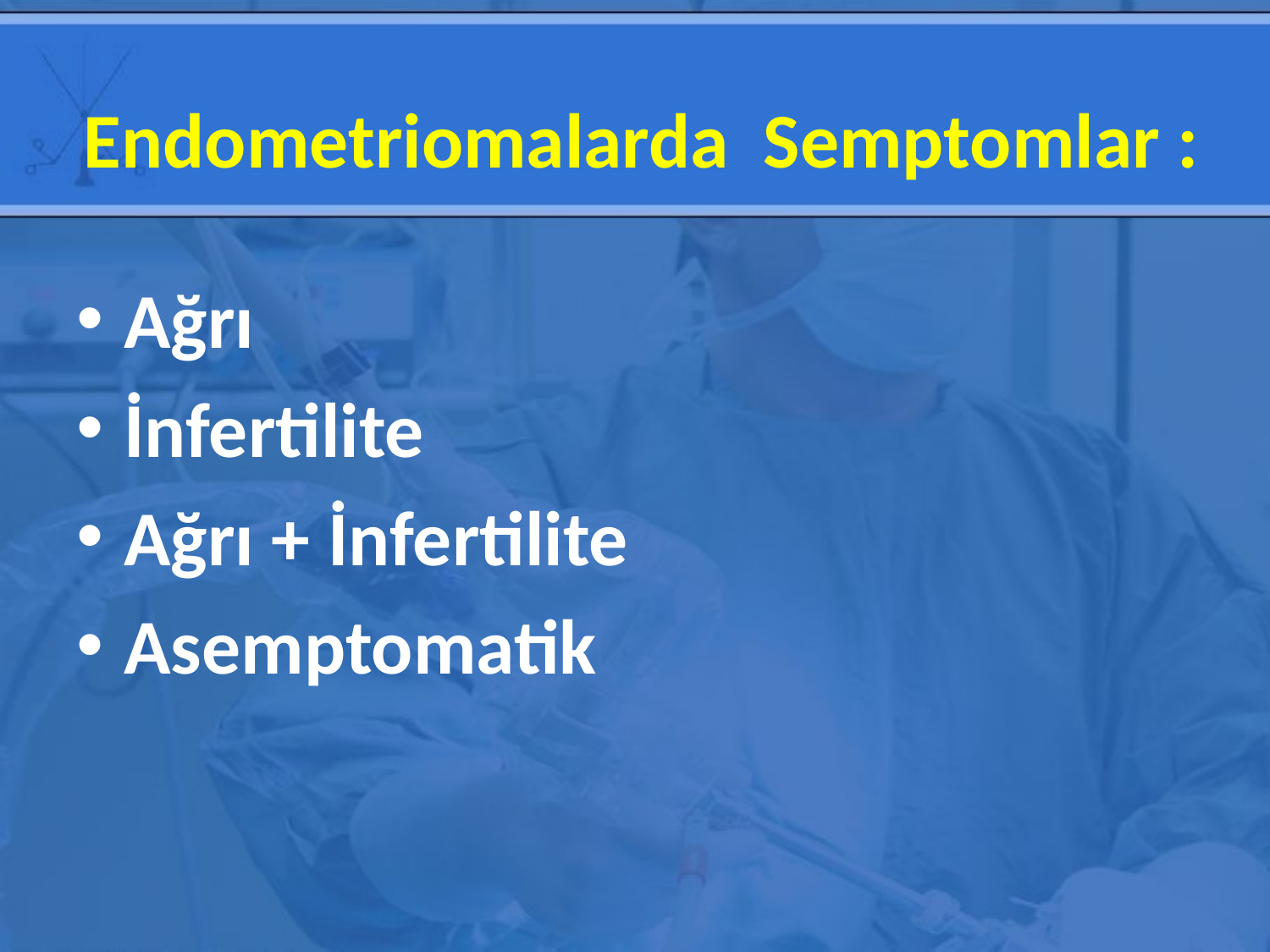

# Endometriomalarda  Semptomlar :
Ağrı
İnfertilite
Ağrı + İnfertilite
Asemptomatik